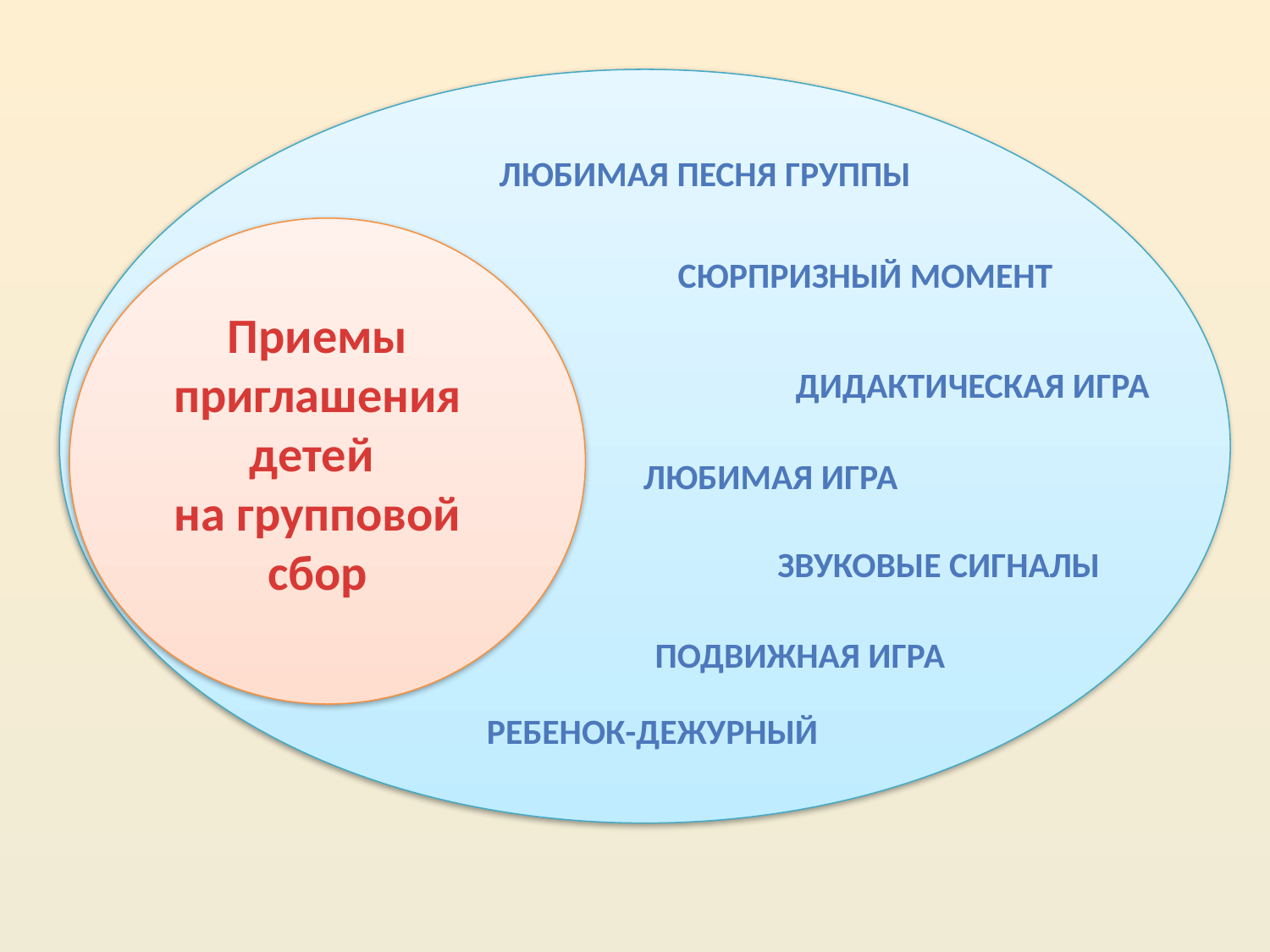

Любимая песня группы

Сюрпризный момент
Приемы приглашения детей
на групповой сбор

Дидактическая игра
Любимая игра
Звуковые сигналы
Подвижная игра
Ребенок-дежурный